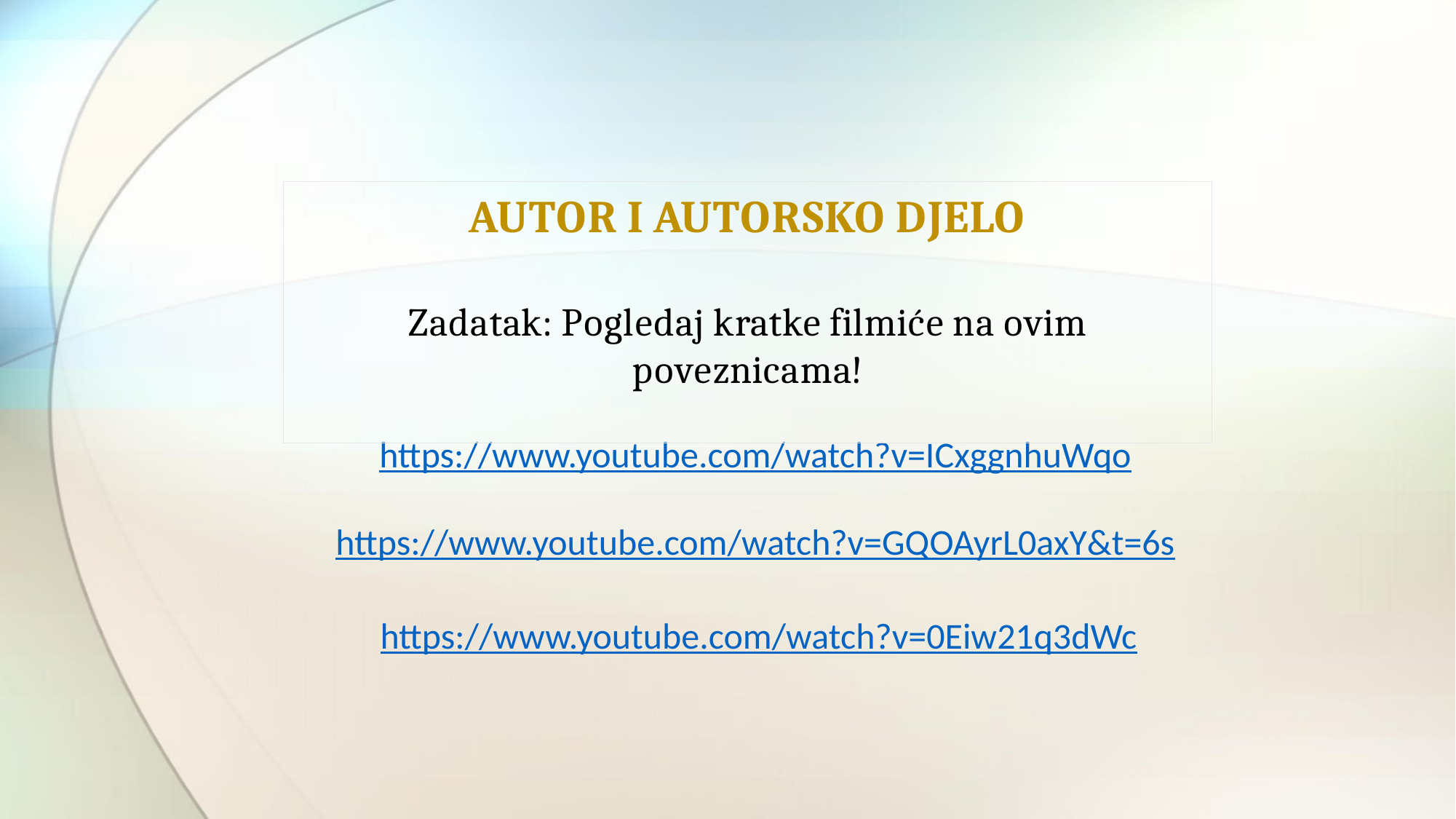

AUTOR I AUTORSKO DJELO

Zadatak: Pogledaj kratke filmiće na ovim poveznicama!

https://www.youtube.com/watch?v=ICxggnhuWqo

https://www.youtube.com/watch?v=GQOAyrL0axY&t=6s
https://www.youtube.com/watch?v=0Eiw21q3dWc